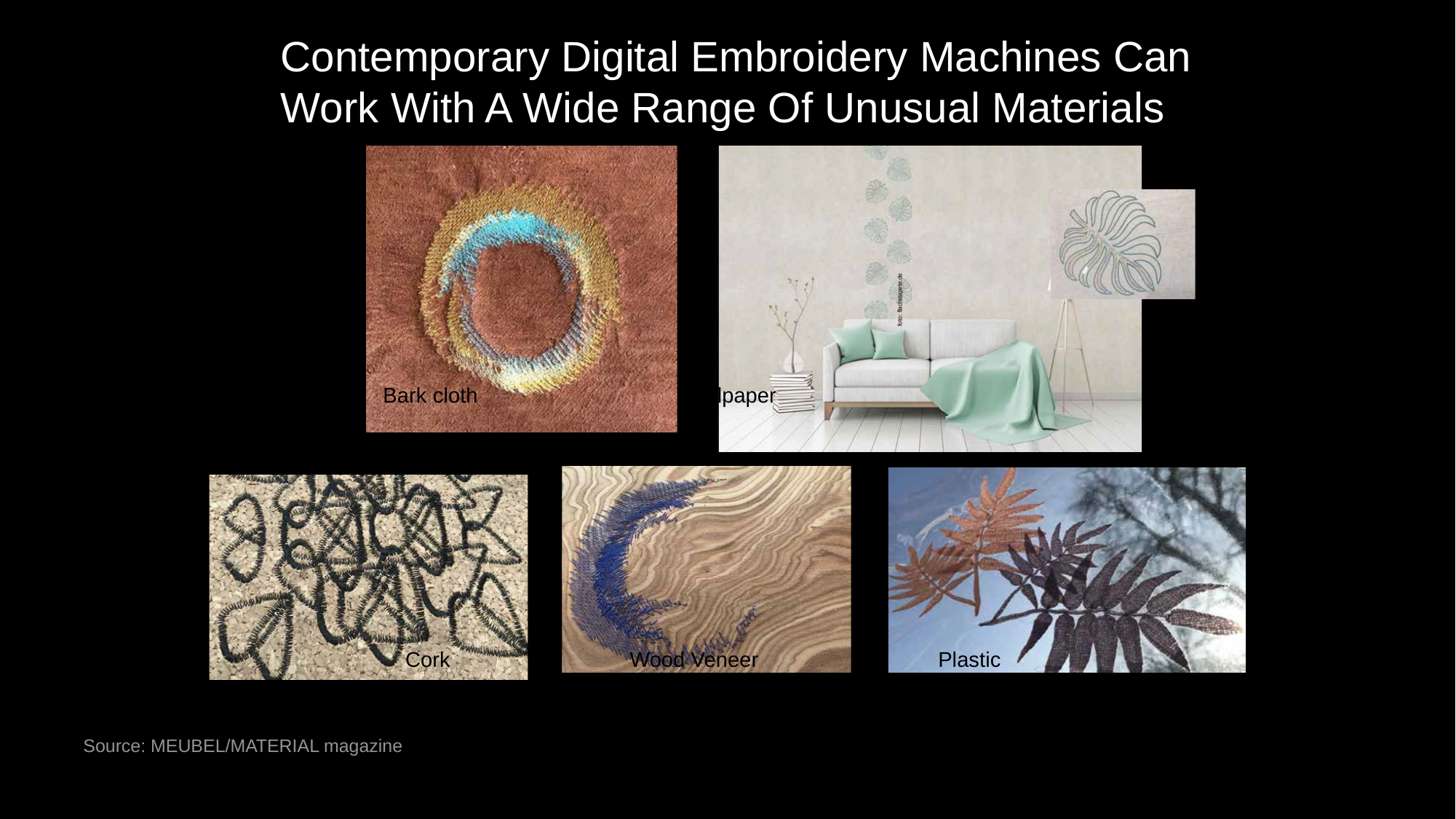

Contemporary Digital Embroidery Machines Can
Work With A Wide Range Of Unusual Materials

foto: flachstapete.de
Bark cloth                                  Wallpaper

Cork                              Wood Veneer                              Plastic
Source: MEUBEL/MATERIAL magazine